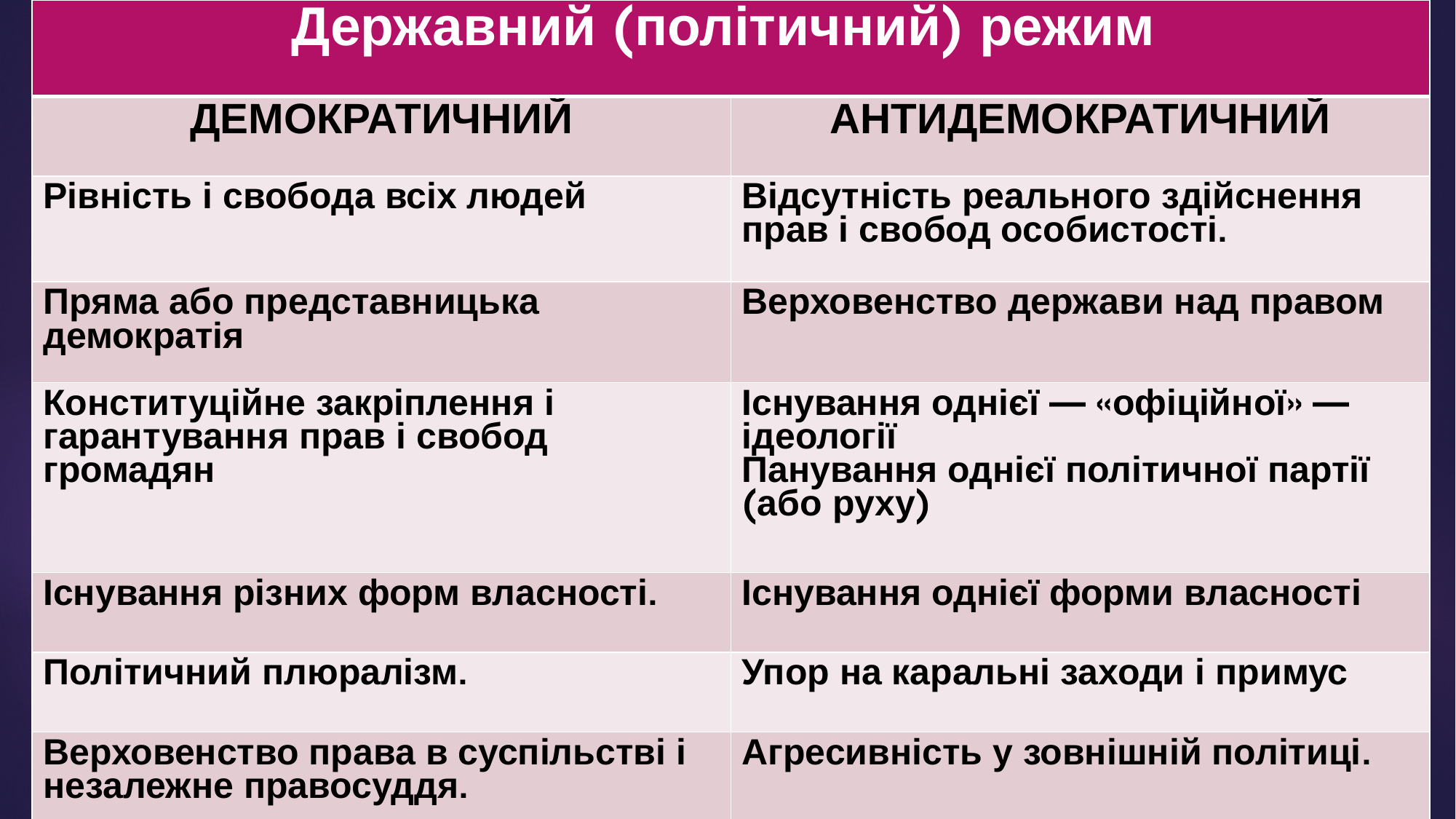

| Державний (політичний) режим |  |
| --- | --- |
| ДЕМОКРАТИЧНИЙ | АНТИДЕМОКРАТИЧНИЙ |
| Рівність і свобода всіх людей | Відсутність реального здійснення прав і свобод особистості. |
| Пряма або представницька демократія | Верховенство держави над правом |
| Конституційне закріплення і гарантування прав і свобод громадян | Існування однієї — «офіційної» — ідеології Панування однієї політичної партії (або руху) |
| Існування різних форм власності. | Існування однієї форми власності |
| Політичний плюралізм. | Упор на каральні заходи і примус |
| Верховенство права в суспільстві і незалежне правосуддя. | Агресивність у зовнішній політиці. |